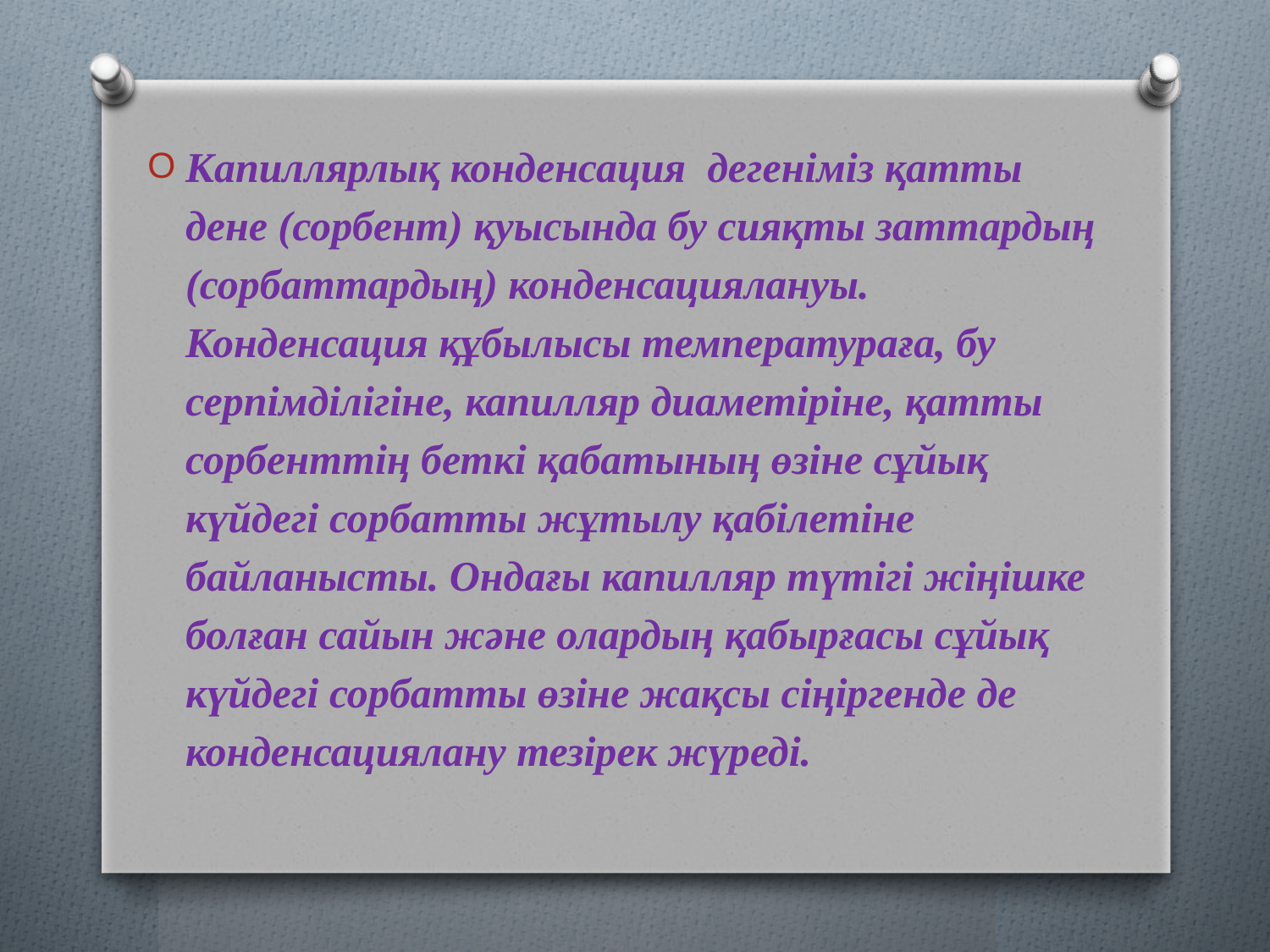

Капиллярлық конденсация  дегеніміз қатты дене (сорбент) қуысында бу сияқты заттардың (сорбаттардың) конденсациялануы. Конденсация құбылысы температураға, бу серпімділігіне, капилляр диаметіріне, қатты сорбенттің беткі қабатының өзіне сұйық күйдегі сорбатты жұтылу қабілетіне байланысты. Ондағы капилляр түтігі жіңішке болған сайын және олардың қабырғасы сұйық күйдегі сорбатты өзіне жақсы сіңіргенде де конденсациялану тезірек жүреді.